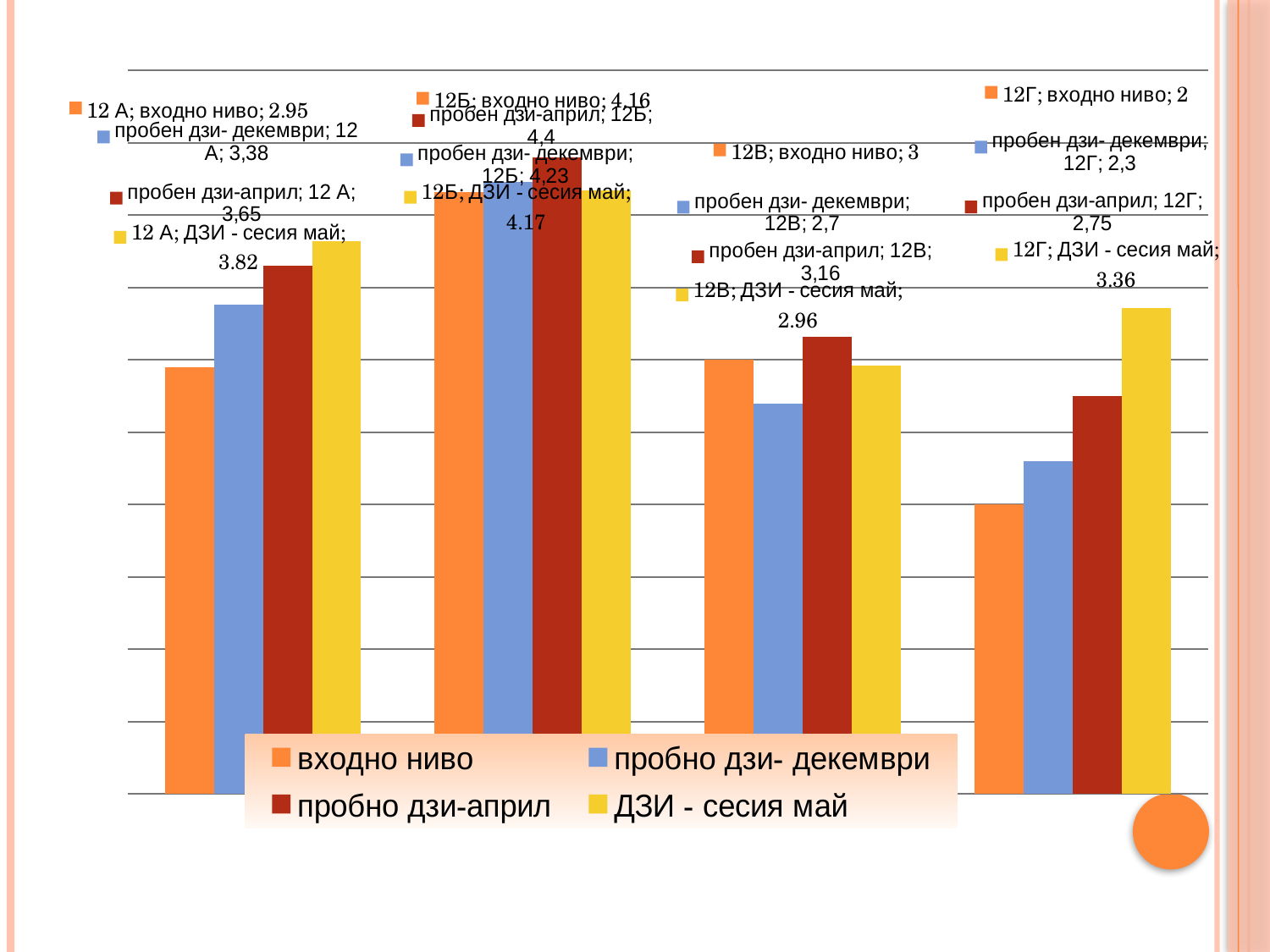

### Chart

| Category | входно ниво | пробно дзи- декември | пробно дзи-април | ДЗИ - сесия май |
|---|---|---|---|---|
| 12 А | 2.9499999999999997 | 3.38 | 3.65 | 3.82 |
| 12Б | 4.159999999999999 | 4.23 | 4.4 | 4.17 |
| 12В | 3.0 | 2.7 | 3.16 | 2.96 |
| 12Г | 2.0 | 2.3 | 2.75 | 3.36 |